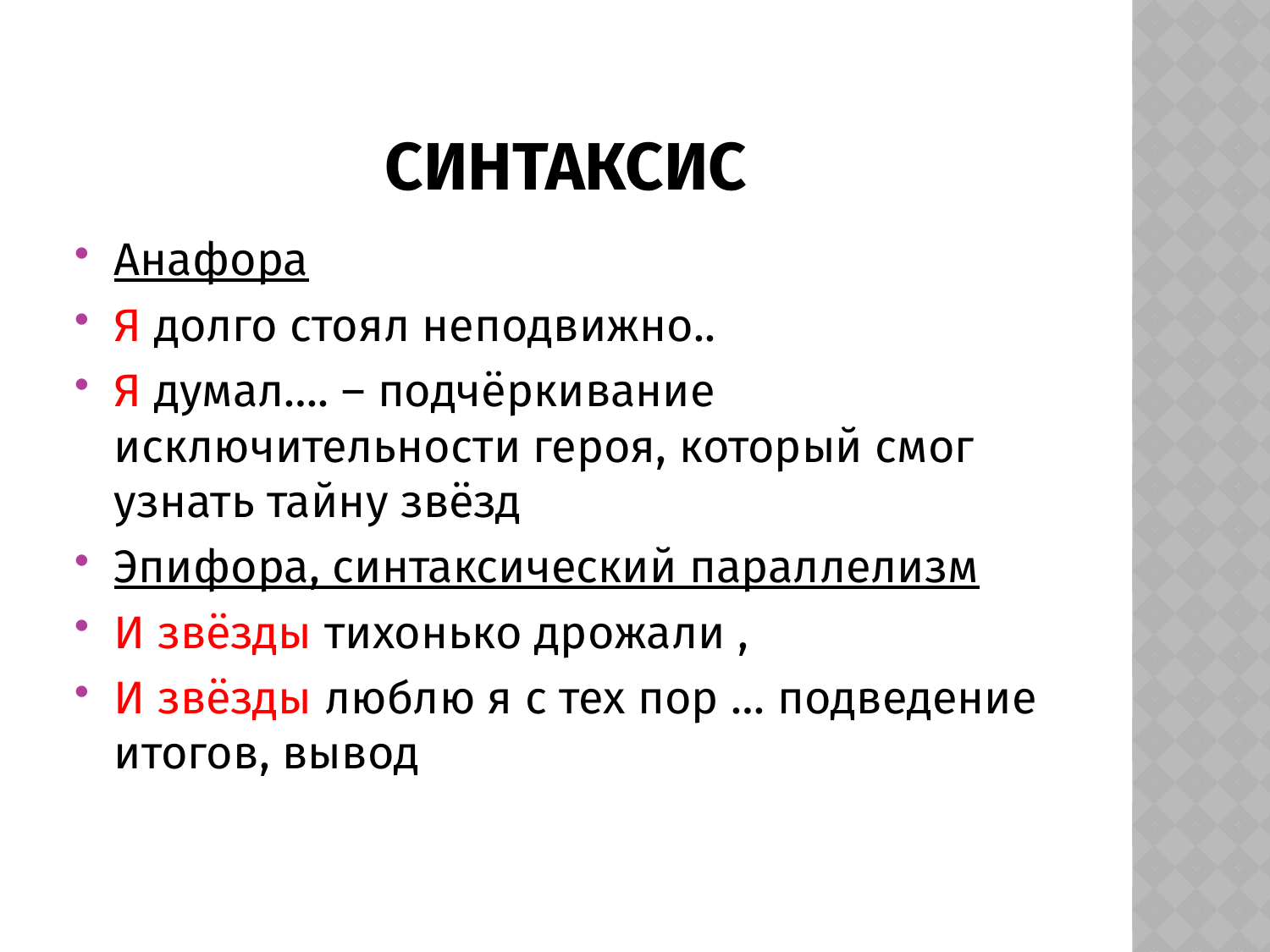

# синтаксис
Анафора
Я долго стоял неподвижно..
Я думал…. – подчёркивание исключительности героя, который смог узнать тайну звёзд
Эпифора, синтаксический параллелизм
И звёзды тихонько дрожали ,
И звёзды люблю я с тех пор … подведение итогов, вывод